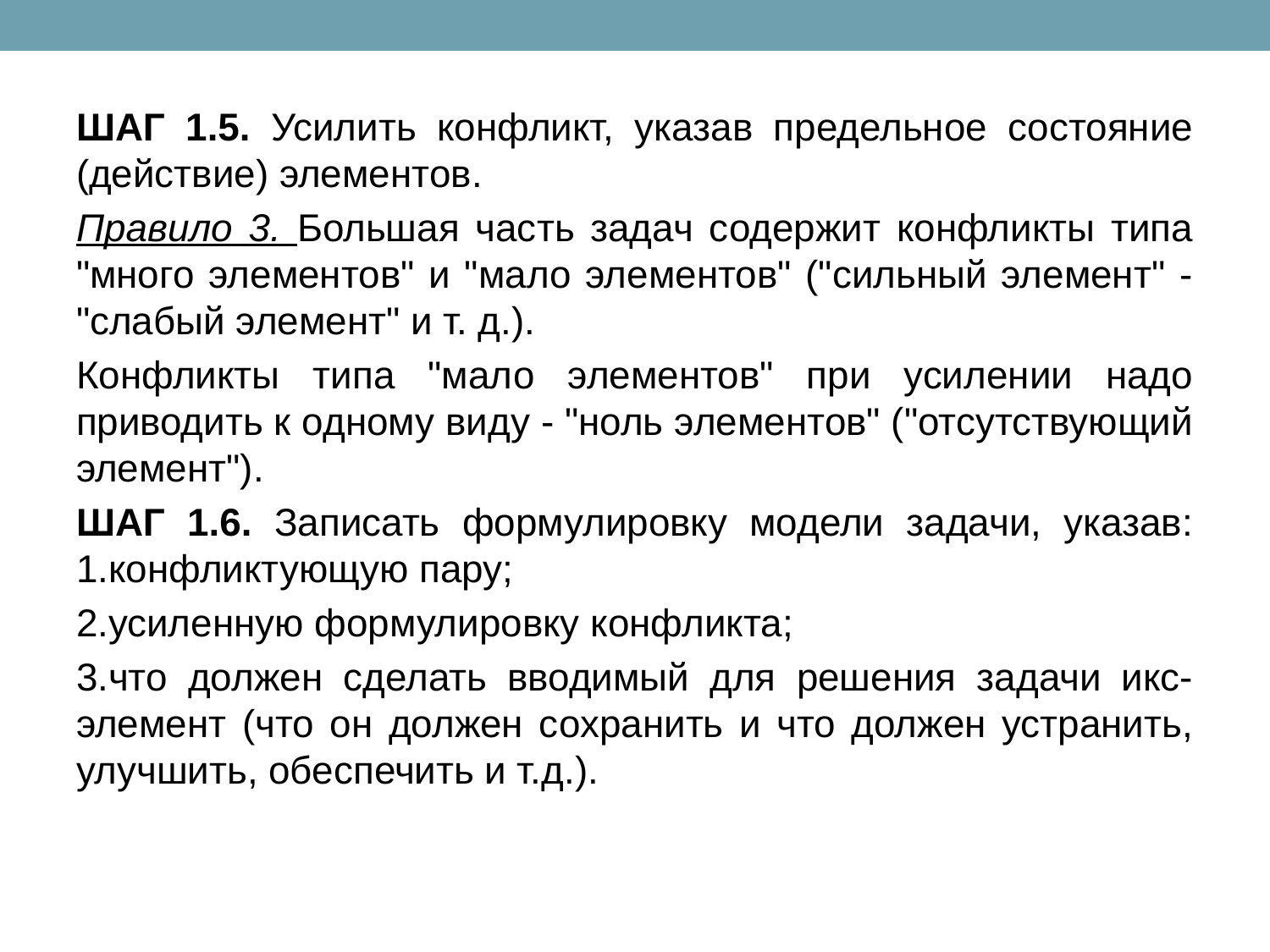

ШАГ 1.5. Усилить конфликт, указав предельное состояние (действие) элементов.
Правило 3. Большая часть задач содержит конфликты типа "много элементов" и "мало элементов" ("сильный элемент" - "слабый элемент" и т. д.).
Конфликты типа "мало элементов" при усилении надо приводить к одному виду - "ноль элементов" ("отсутствующий элемент").
ШАГ 1.6. Записать формулировку модели задачи, указав:
1.конфликтующую пару;
2.усиленную формулировку конфликта;
3.что должен сделать вводимый для решения задачи икс-элемент (что он должен сохранить и что должен устранить, улучшить, обеспечить и т.д.).